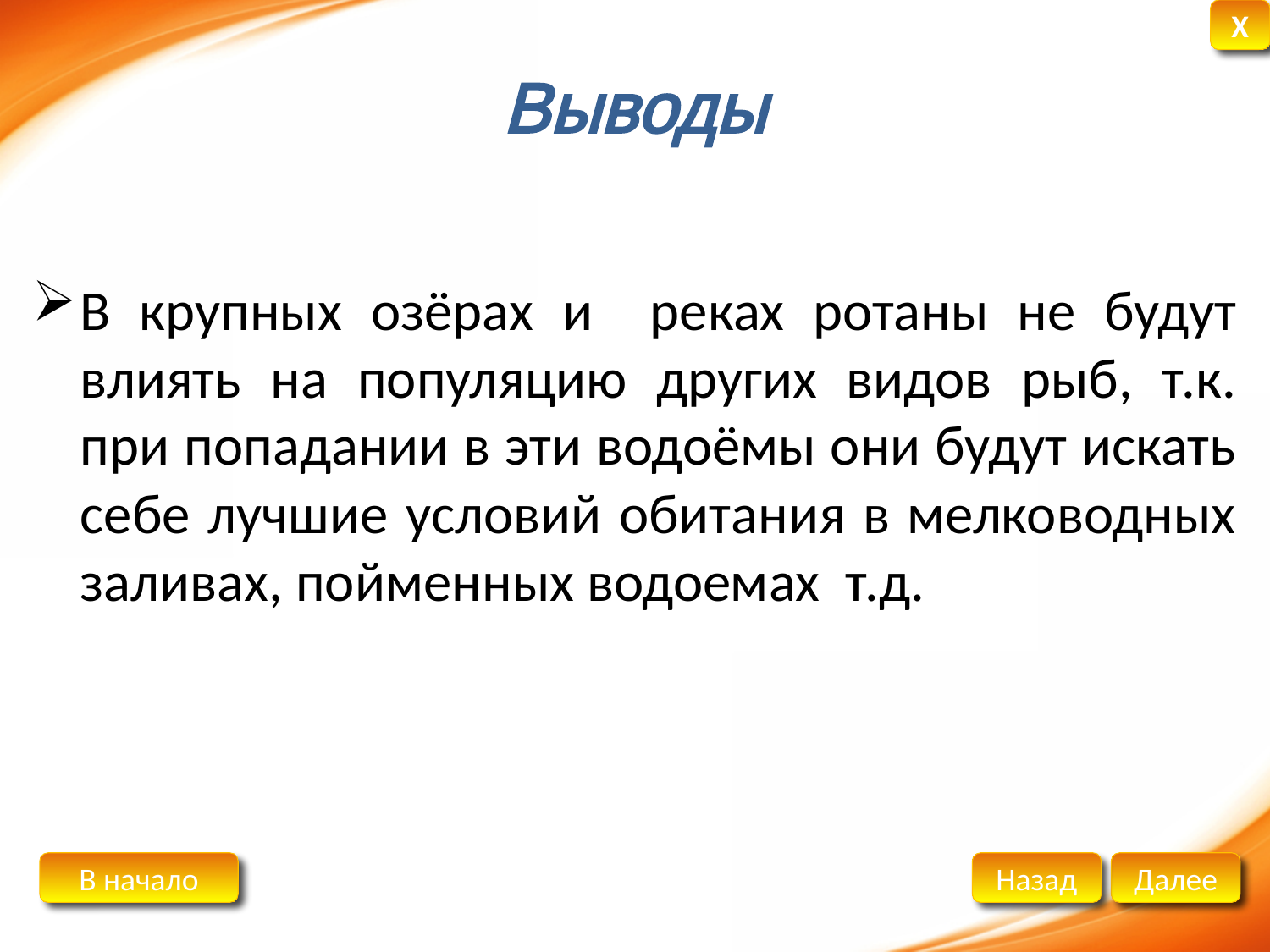

# Выводы

В крупных озёрах и  реках ротаны не будут влиять на популяцию других видов рыб, т.к. при попадании в эти водоёмы они будут искать себе лучшие условий обитания в мелководных заливах, пойменных водоемах  т.д.